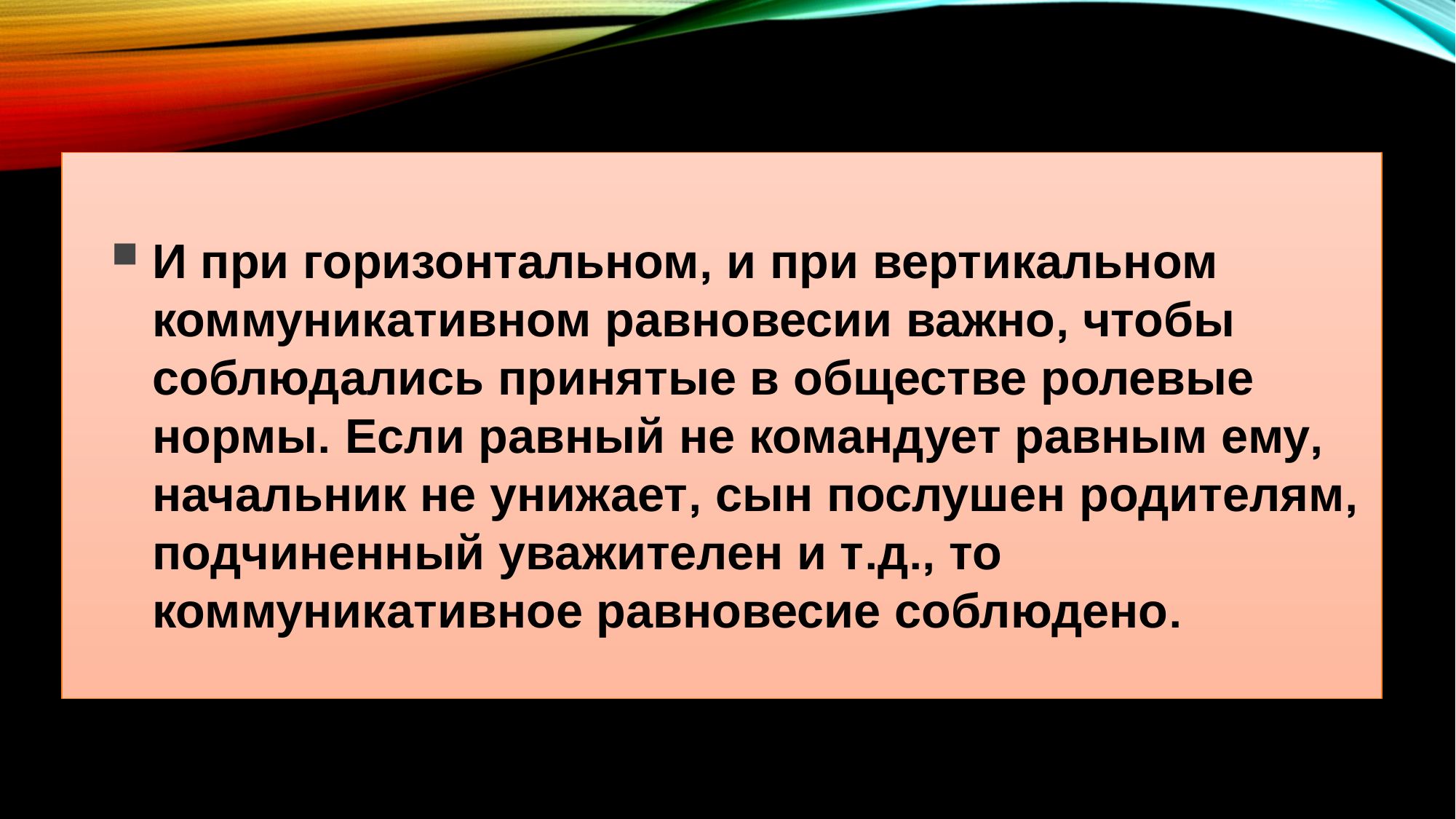

И при горизонтальном, и при вертикальном коммуникативном равновесии важно, чтобы соблюдались принятые в обществе ролевые нормы. Если равный не командует равным ему, начальник не унижает, сын послушен родителям, подчиненный уважителен и т.д., то коммуникативное равновесие соблюдено.